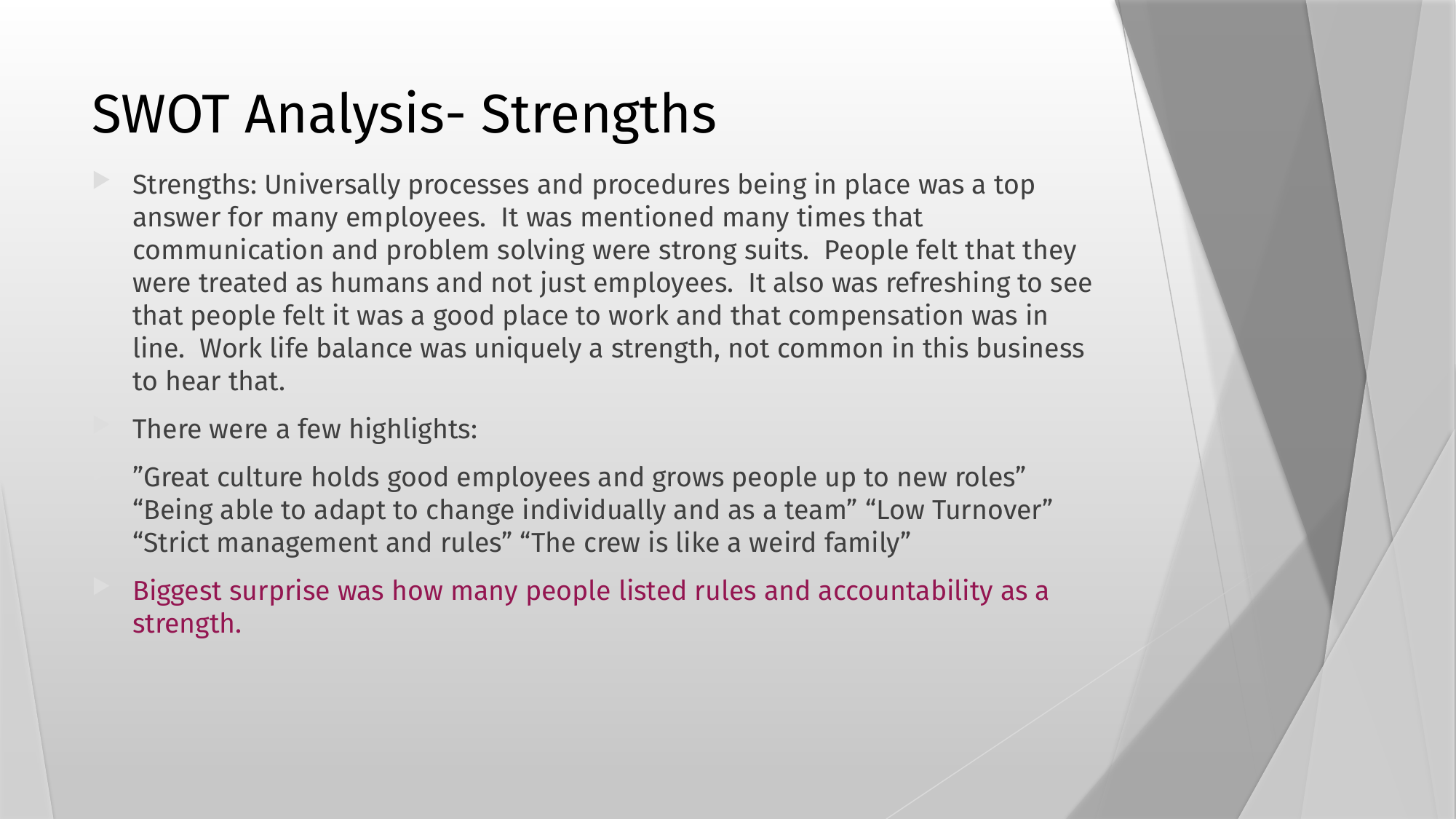

# SWOT Analysis- Strengths
Strengths: Universally processes and procedures being in place was a top answer for many employees.  It was mentioned many times that communication and problem solving were strong suits.  People felt that they were treated as humans and not just employees.  It also was refreshing to see that people felt it was a good place to work and that compensation was in line.  Work life balance was uniquely a strength, not common in this business to hear that.
There were a few highlights:
”Great culture holds good employees and grows people up to new roles” “Being able to adapt to change individually and as a team” “Low Turnover” “Strict management and rules” “The crew is like a weird family”
Biggest surprise was how many people listed rules and accountability as a strength.